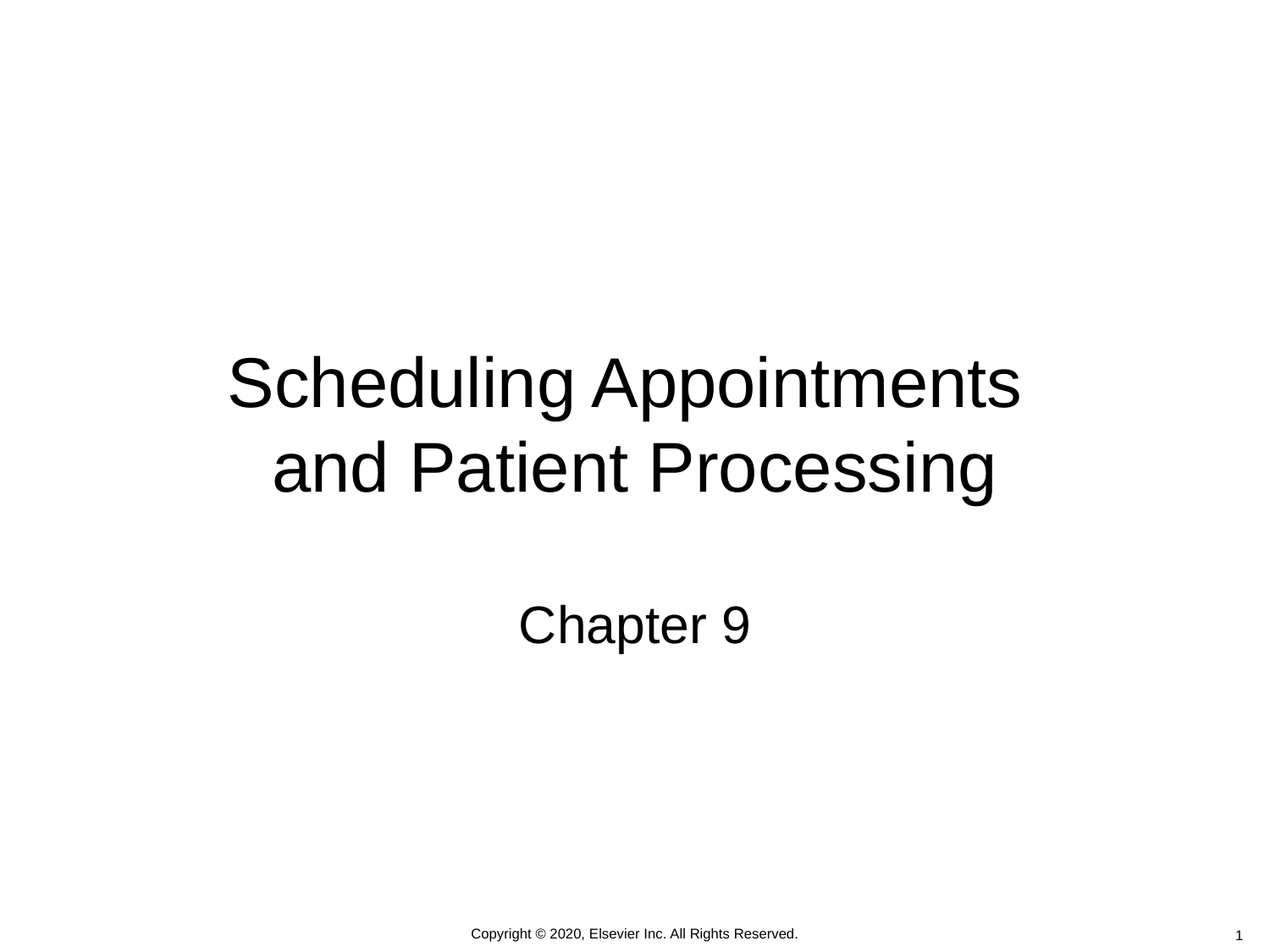

Scheduling Appointments
and Patient Processing

Chapter 9
 1